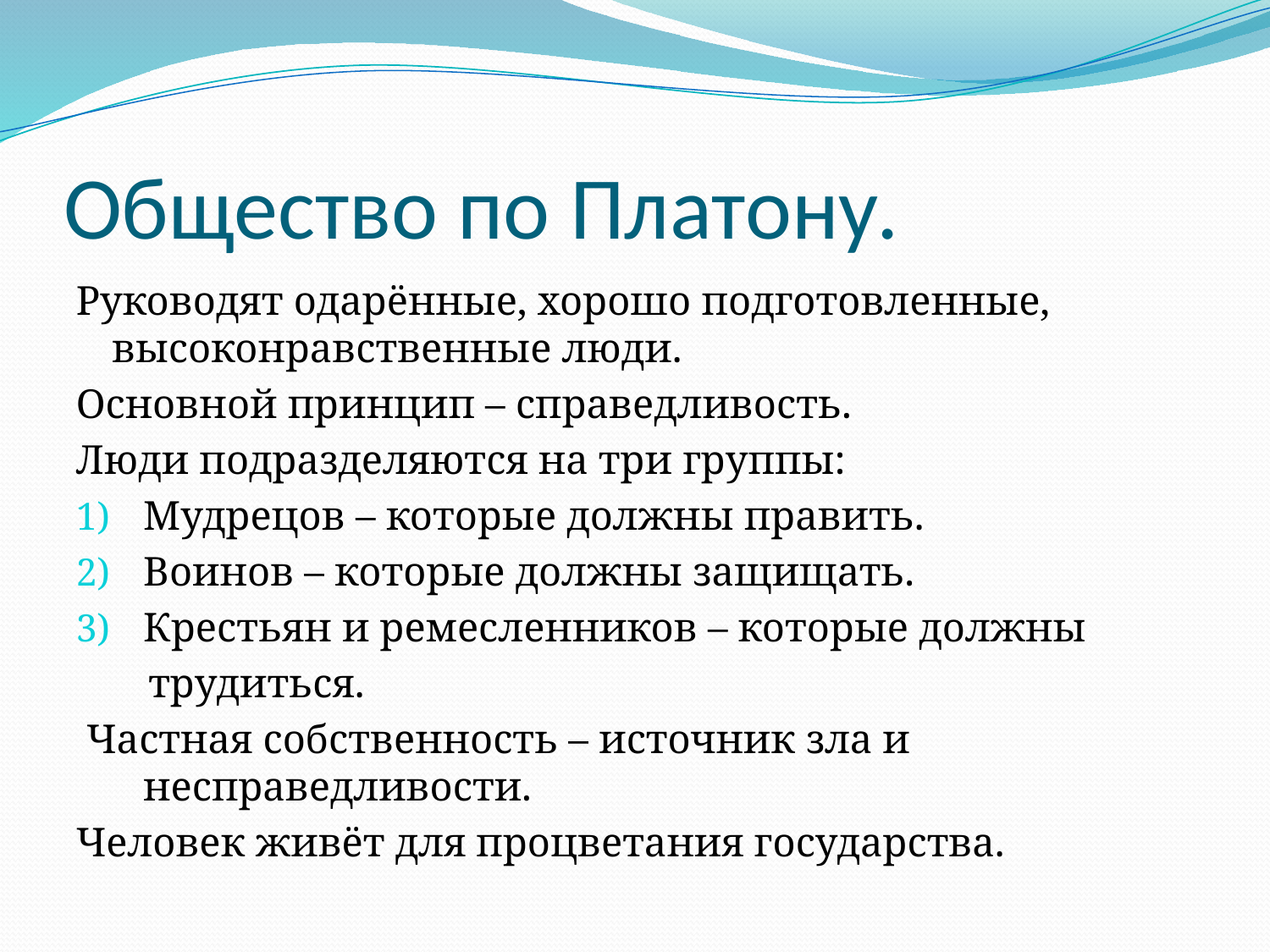

# Общество по Платону.
Руководят одарённые, хорошо подготовленные, высоконравственные люди.
Основной принцип – справедливость.
Люди подразделяются на три группы:
Мудрецов – которые должны править.
Воинов – которые должны защищать.
Крестьян и ремесленников – которые должны
       трудиться.
 Частная собственность – источник зла и несправедливости.
Человек живёт для процветания государства.